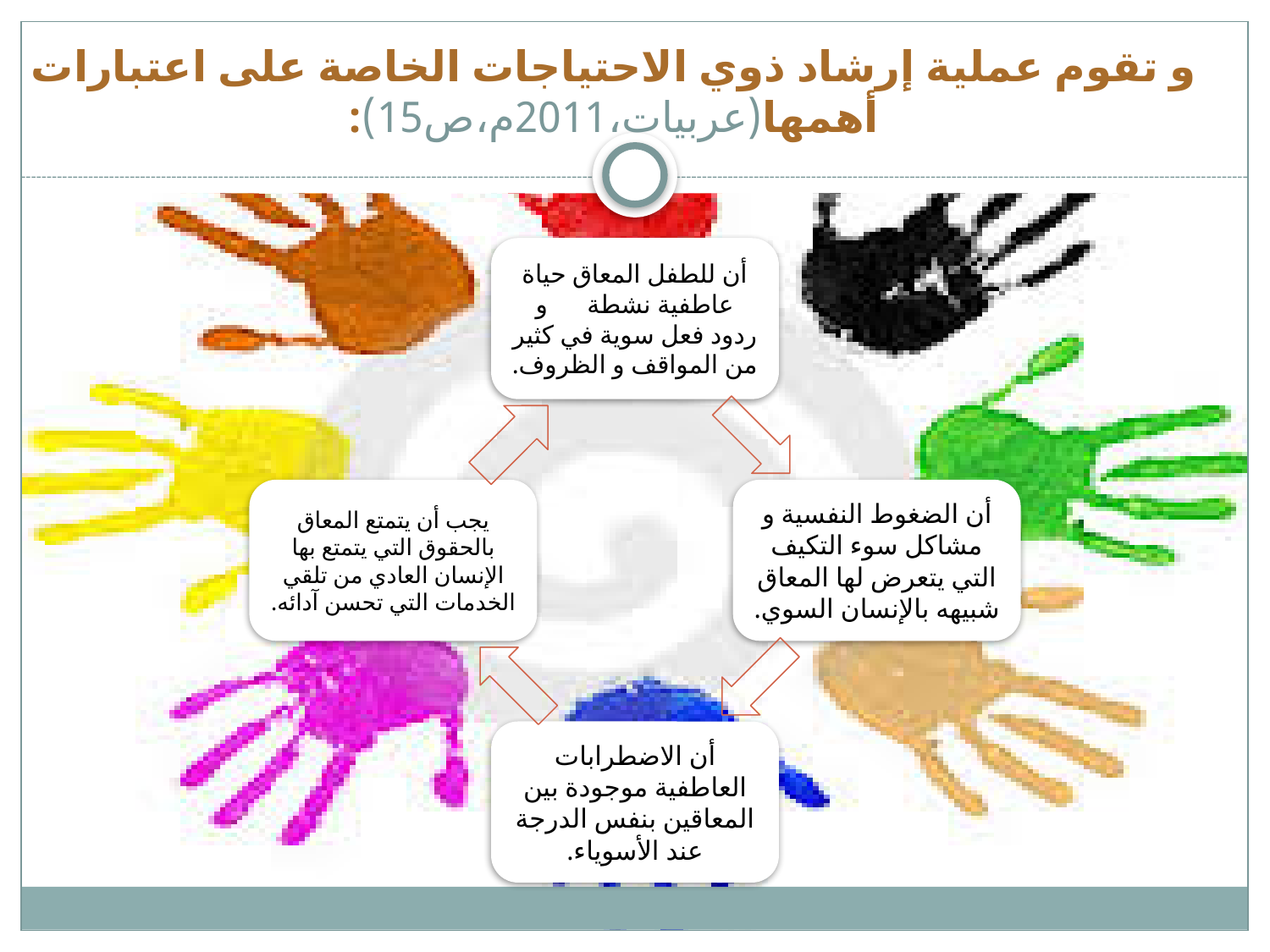

# و تقوم عملية إرشاد ذوي الاحتياجات الخاصة على اعتبارات أهمها(عربيات،2011م،ص15):